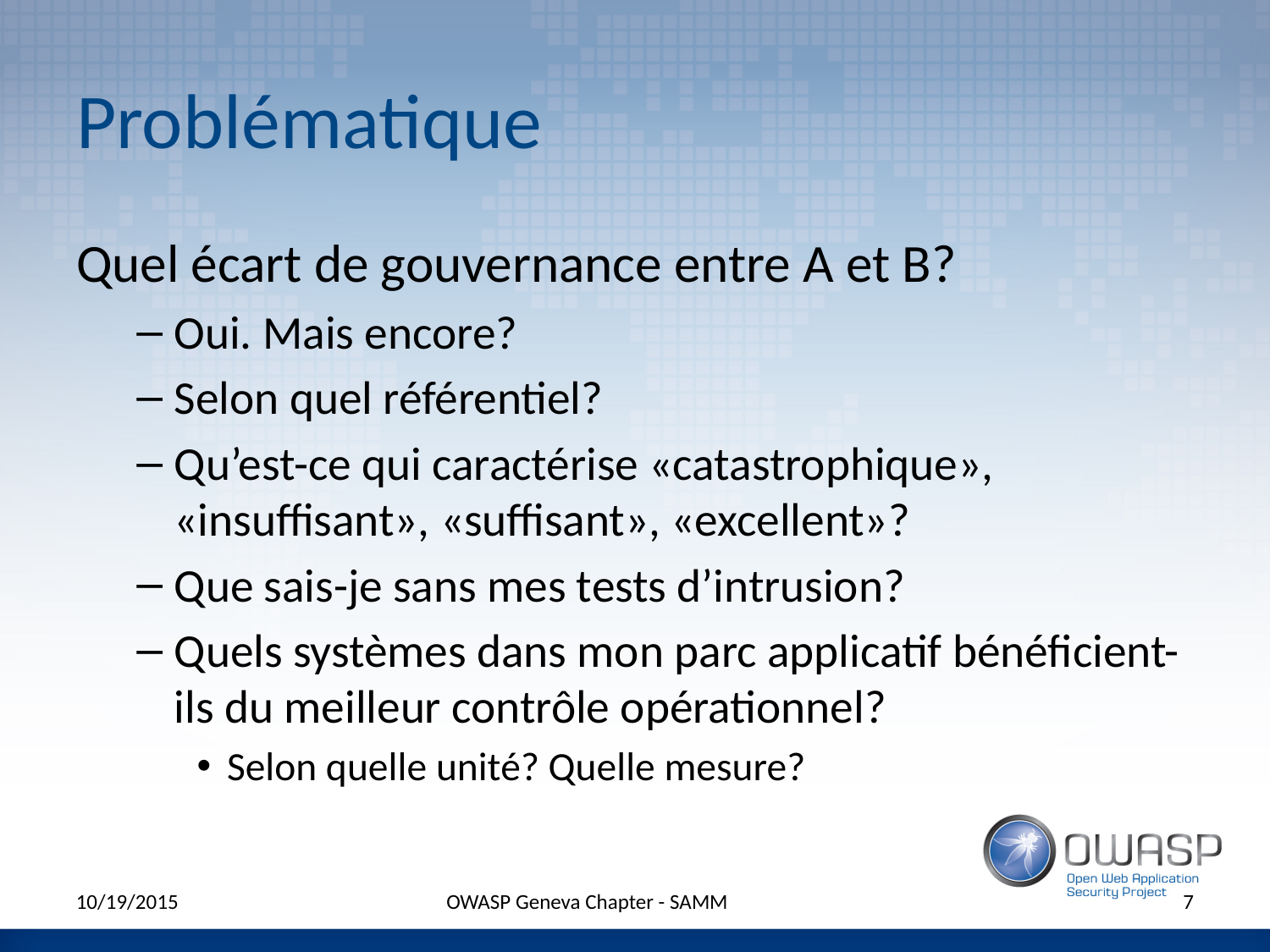

# Problématique
Quel écart de gouvernance entre A et B?
Oui. Mais encore?
Selon quel référentiel?
Qu’est-ce qui caractérise «catastrophique», «insuffisant», «suffisant», «excellent»?
Que sais-je sans mes tests d’intrusion?
Quels systèmes dans mon parc applicatif bénéficient-ils du meilleur contrôle opérationnel?
Selon quelle unité? Quelle mesure?
10/19/2015
OWASP Geneva Chapter - SAMM
7